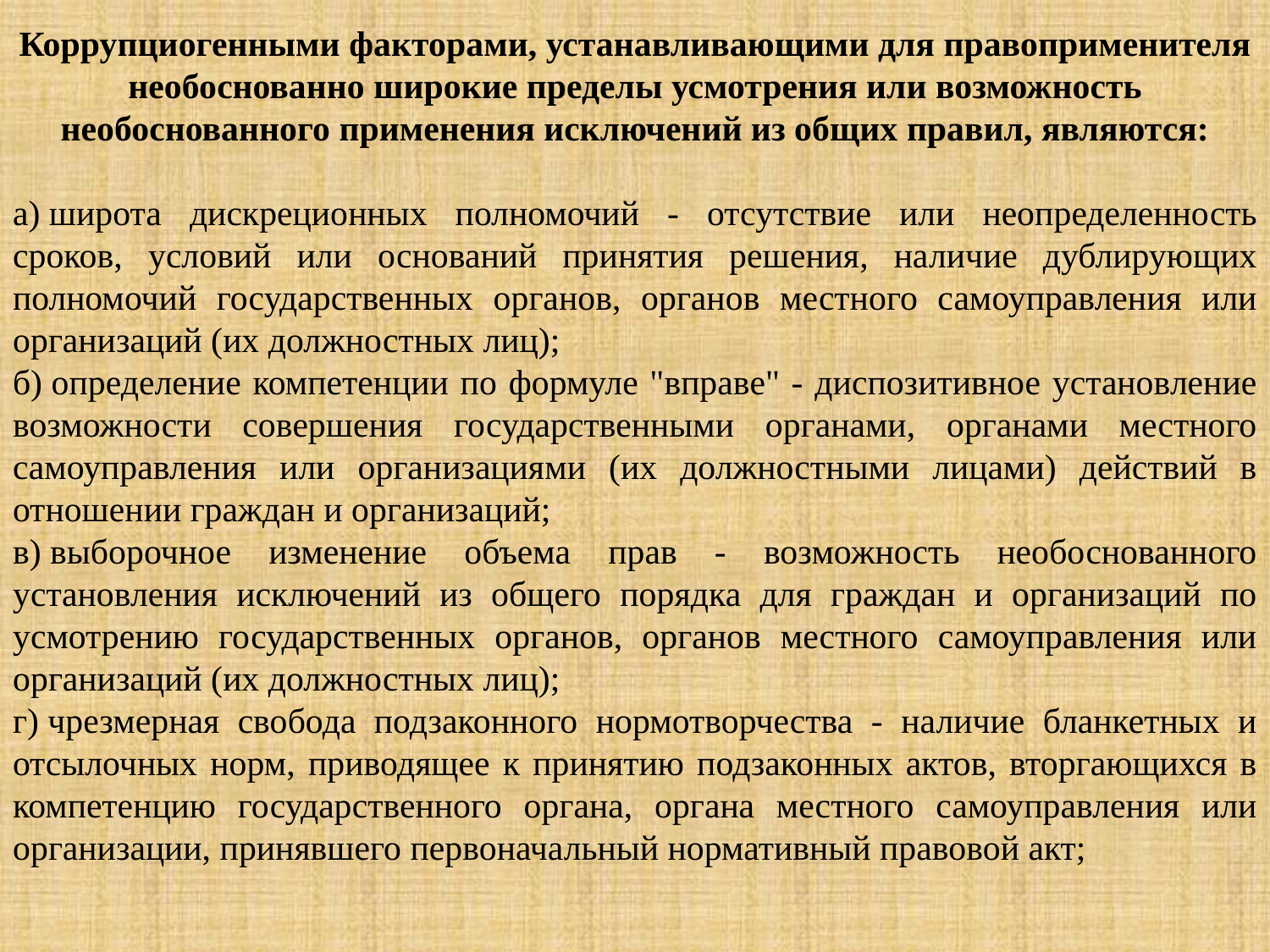

Коррупциогенными факторами, устанавливающими для правоприменителя необоснованно широкие пределы усмотрения или возможность необоснованного применения исключений из общих правил, являются:

а) широта дискреционных полномочий - отсутствие или неопределенность сроков, условий или оснований принятия решения, наличие дублирующих полномочий государственных органов, органов местного самоуправления или организаций (их должностных лиц);
б) определение компетенции по формуле "вправе" - диспозитивное установление возможности совершения государственными органами, органами местного самоуправления или организациями (их должностными лицами) действий в отношении граждан и организаций;
в) выборочное изменение объема прав - возможность необоснованного установления исключений из общего порядка для граждан и организаций по усмотрению государственных органов, органов местного самоуправления или организаций (их должностных лиц);
г) чрезмерная свобода подзаконного нормотворчества - наличие бланкетных и отсылочных норм, приводящее к принятию подзаконных актов, вторгающихся в компетенцию государственного органа, органа местного самоуправления или организации, принявшего первоначальный нормативный правовой акт;